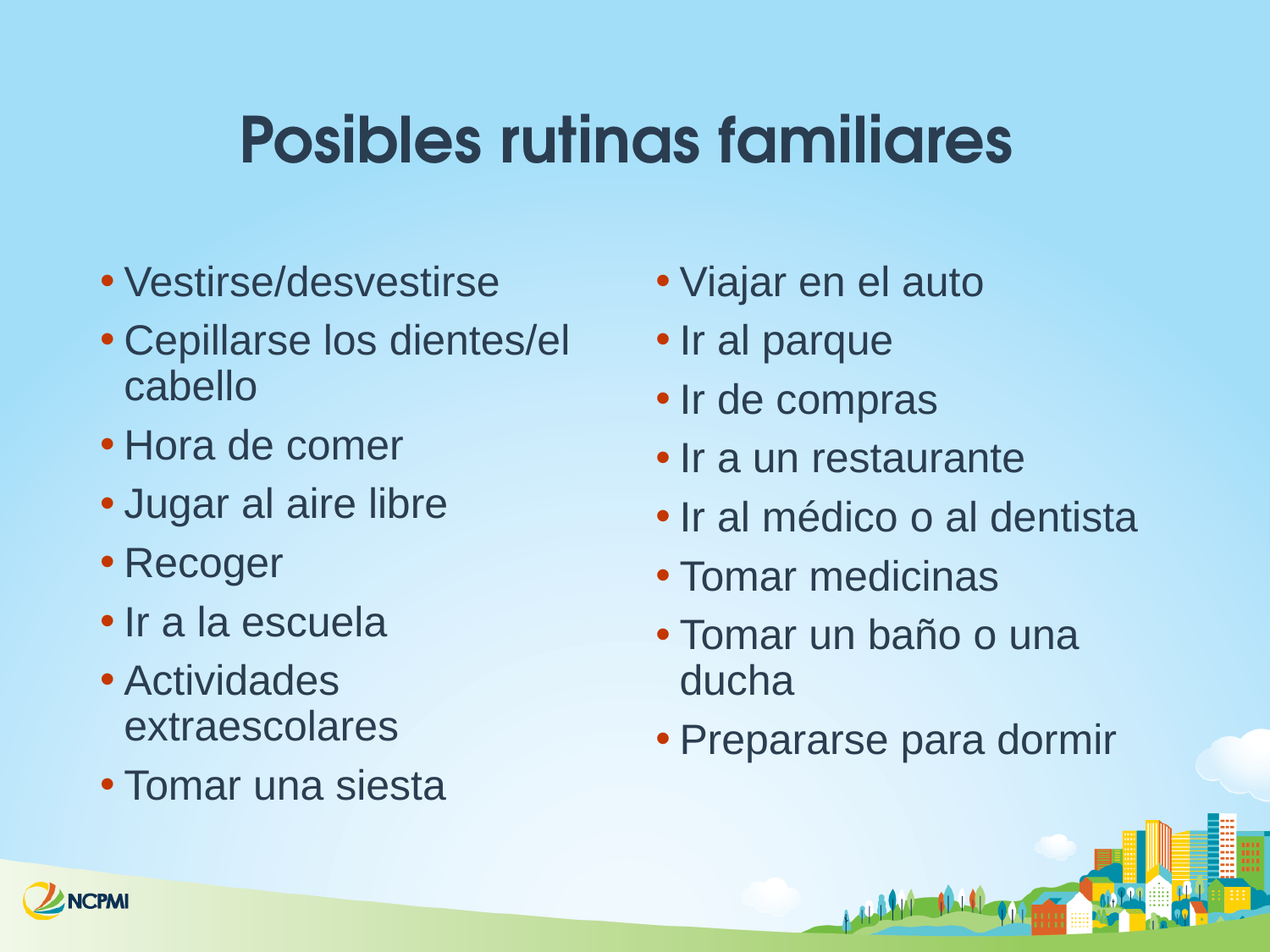

# Posibles rutinas familiares
Vestirse/desvestirse
Cepillarse los dientes/el cabello
Hora de comer
Jugar al aire libre
Recoger
Ir a la escuela
Actividades extraescolares
Tomar una siesta
Viajar en el auto
Ir al parque
Ir de compras
Ir a un restaurante
Ir al médico o al dentista
Tomar medicinas
Tomar un baño o una ducha
Prepararse para dormir